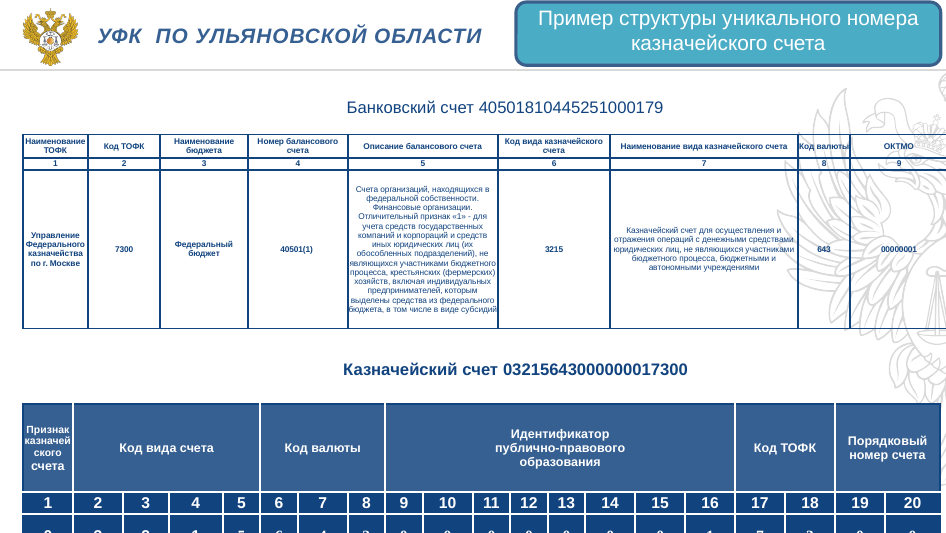

Пример структуры уникального номера казначейского счета

Уфк  по ульяновской области

Банковский счет 40501810445251000179
| Наименование ТОФК | Код ТОФК | Наименование бюджета | Номер балансового счета | Описание балансового счета | Код вида казначейского счета | Наименование вида казначейского счета | Код валюты | ОКТМО |
| --- | --- | --- | --- | --- | --- | --- | --- | --- |
| 1 | 2 | 3 | 4 | 5 | 6 | 7 | 8 | 9 |
| Управление Федерального казначейства по г. Москве | 7300 | Федеральный бюджет | 40501(1) | Счета организаций, находящихся в федеральной собственности. Финансовые организации. Отличительный признак «1» - для учета средств государственных компаний и корпораций и средств иных юридических лиц (их обособленных подразделений), не являющихся участниками бюджетного процесса, крестьянских (фермерских) хозяйств, включая индивидуальных предпринимателей, которым выделены средства из федерального бюджета, в том числе в виде субсидий | 3215 | Казначейский счет для осуществления и отражения операций с денежными средствами юридических лиц, не являющихся участниками бюджетного процесса, бюджетными и автономными учреждениями | 643 | 00000001 |
Казначейский счет 03215643000000017300

| Признак казначейского счета | Код вида счета |  |  |  | Код валюты |  |  | Идентификатор публично-правового образования |  |  |  |  |  |  |  | Код ТОФК |  | Порядковый номер счета |  |
| --- | --- | --- | --- | --- | --- | --- | --- | --- | --- | --- | --- | --- | --- | --- | --- | --- | --- | --- | --- |
| 1 | 2 | 3 | 4 | 5 | 6 | 7 | 8 | 9 | 10 | 11 | 12 | 13 | 14 | 15 | 16 | 17 | 18 | 19 | 20 |
| 0 | 3 | 2 | 1 | 5 | 6 | 4 | 3 | 0 | 0 | 0 | 0 | 0 | 0 | 0 | 1 | 7 | 3 | 0 | 0 |
5